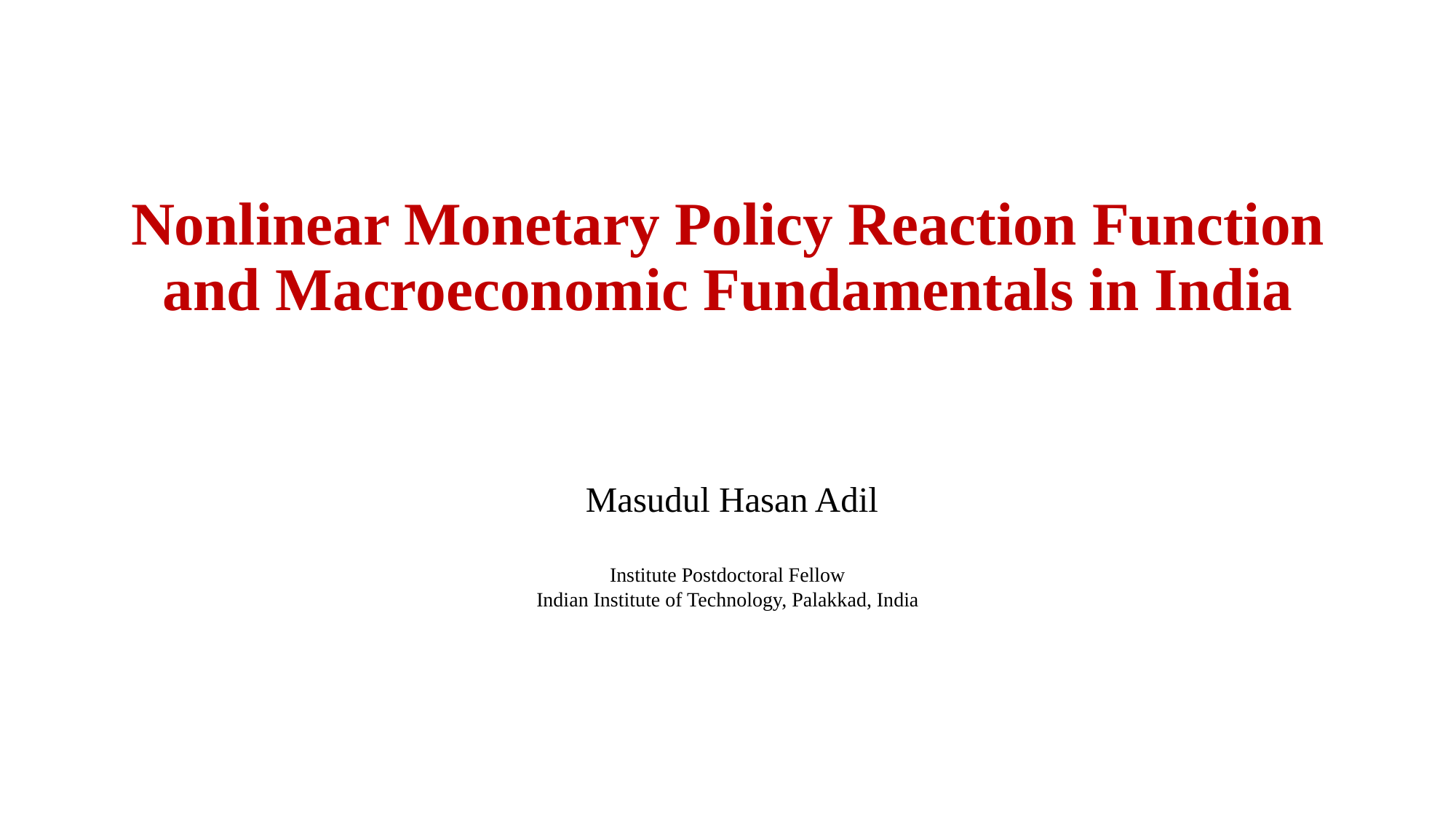

# Nonlinear Monetary Policy Reaction Function and Macroeconomic Fundamentals in India

 Masudul Hasan Adil

Institute Postdoctoral Fellow
Indian Institute of Technology, Palakkad, India